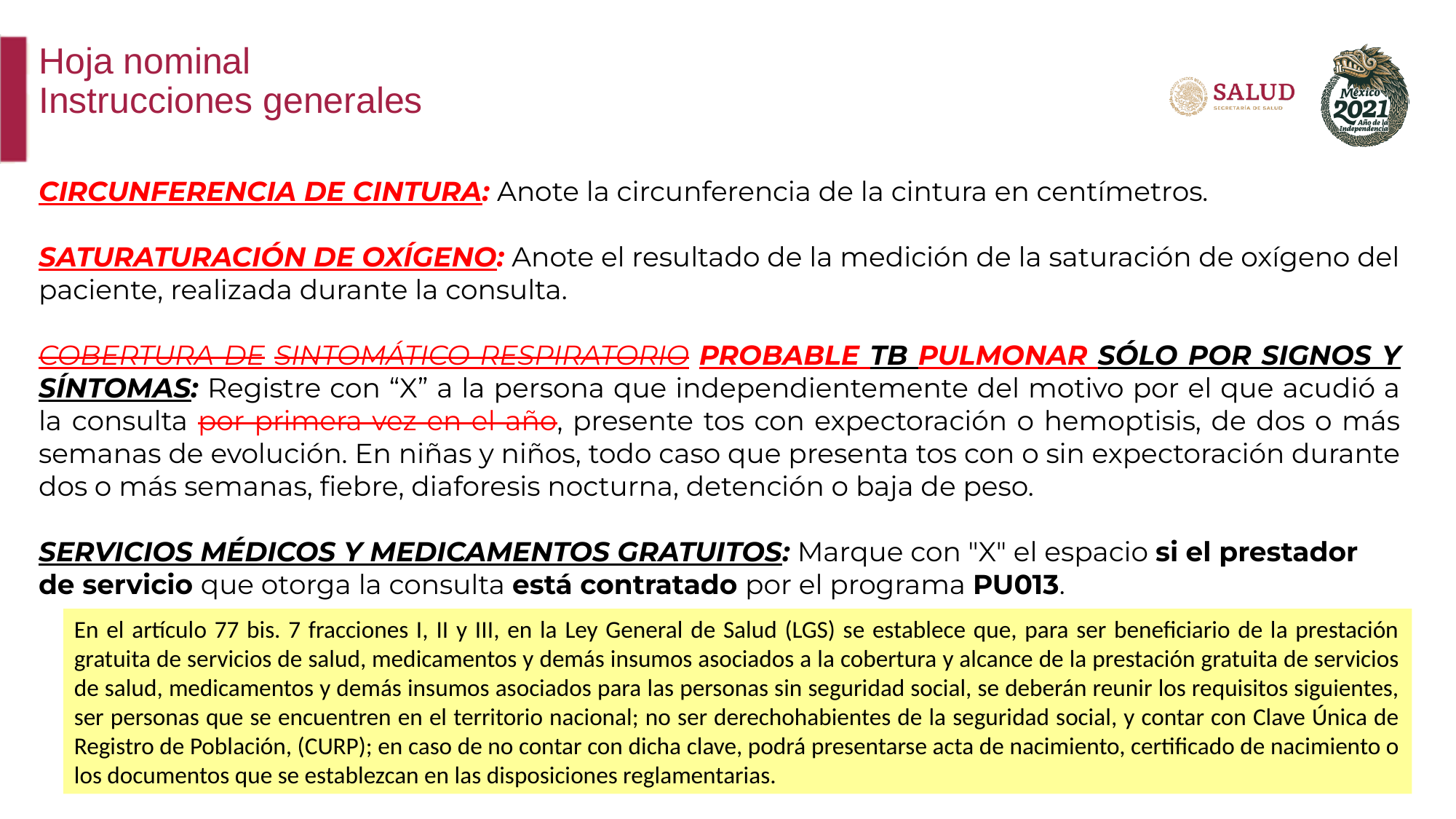

Hoja nominal
Instrucciones generales
CIRCUNFERENCIA DE CINTURA: Anote la circunferencia de la cintura en centímetros.

SATURATURACIÓN DE OXÍGENO: Anote el resultado de la medición de la saturación de oxígeno del paciente, realizada durante la consulta.

COBERTURA DE SINTOMÁTICO RESPIRATORIO PROBABLE TB PULMONAR SÓLO POR SIGNOS Y SÍNTOMAS: Registre con “X” a la persona que independientemente del motivo por el que acudió a la consulta por primera vez en el año, presente tos con expectoración o hemoptisis, de dos o más semanas de evolución. En niñas y niños, todo caso que presenta tos con o sin expectoración durante dos o más semanas, fiebre, diaforesis nocturna, detención o baja de peso.

SERVICIOS MÉDICOS Y MEDICAMENTOS GRATUITOS: Marque con "X" el espacio si el prestador de servicio que otorga la consulta está contratado por el programa PU013.

En el artículo 77 bis. 7 fracciones I, II y III, en la Ley General de Salud (LGS) se establece que, para ser beneficiario de la prestación gratuita de servicios de salud, medicamentos y demás insumos asociados a la cobertura y alcance de la prestación gratuita de servicios de salud, medicamentos y demás insumos asociados para las personas sin seguridad social, se deberán reunir los requisitos siguientes, ser personas que se encuentren en el territorio nacional; no ser derechohabientes de la seguridad social, y contar con Clave Única de Registro de Población, (CURP); en caso de no contar con dicha clave, podrá presentarse acta de nacimiento, certificado de nacimiento o los documentos que se establezcan en las disposiciones reglamentarias.